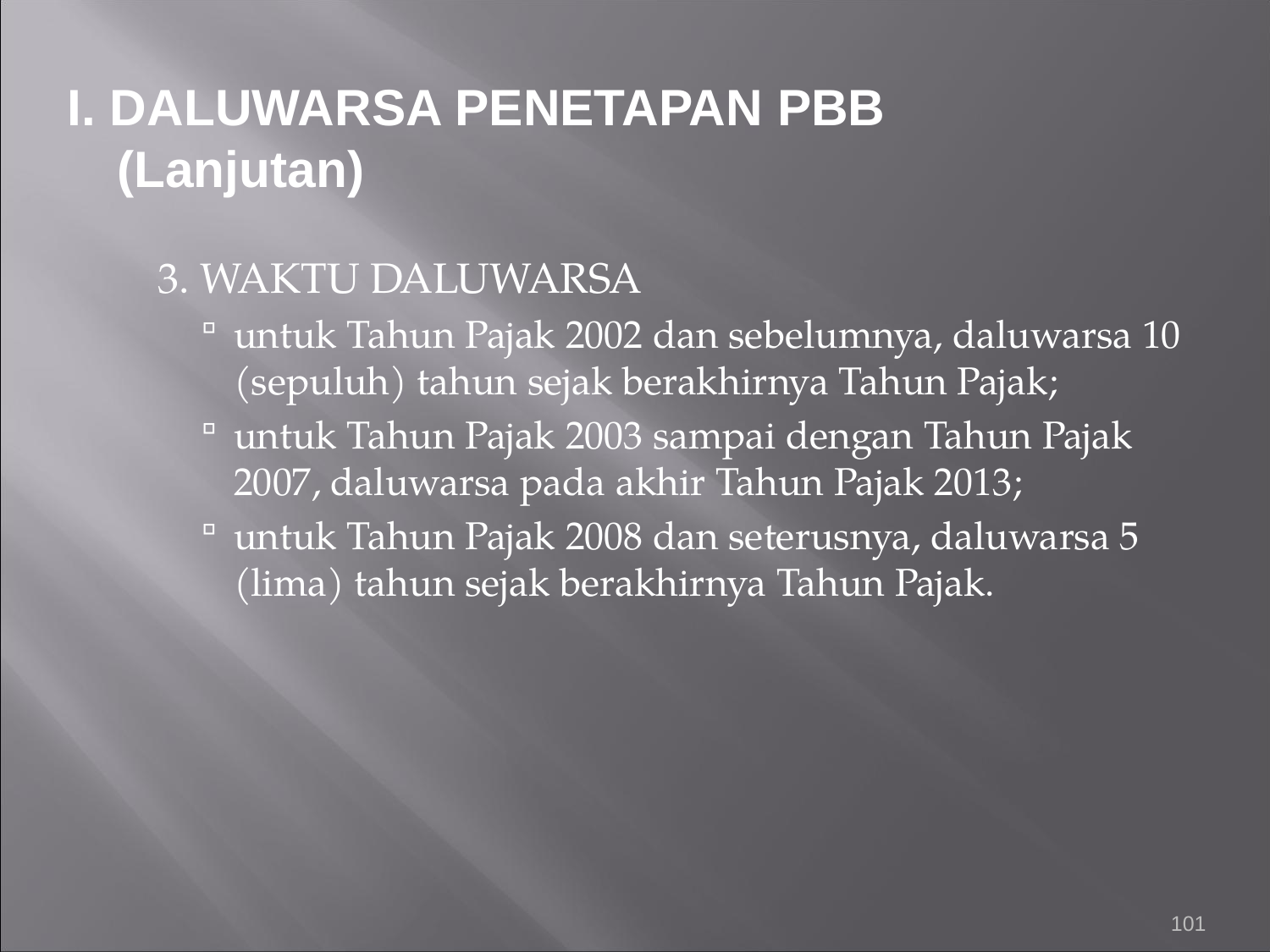

I. DALUWARSA PENETAPAN PBB
(Lanjutan)
3. WAKTU DALUWARSA
untuk Tahun Pajak 2002 dan sebelumnya, daluwarsa 10 (sepuluh) tahun sejak berakhirnya Tahun Pajak;
untuk Tahun Pajak 2003 sampai dengan Tahun Pajak 2007, daluwarsa pada akhir Tahun Pajak 2013;
untuk Tahun Pajak 2008 dan seterusnya, daluwarsa 5 (lima) tahun sejak berakhirnya Tahun Pajak.
101